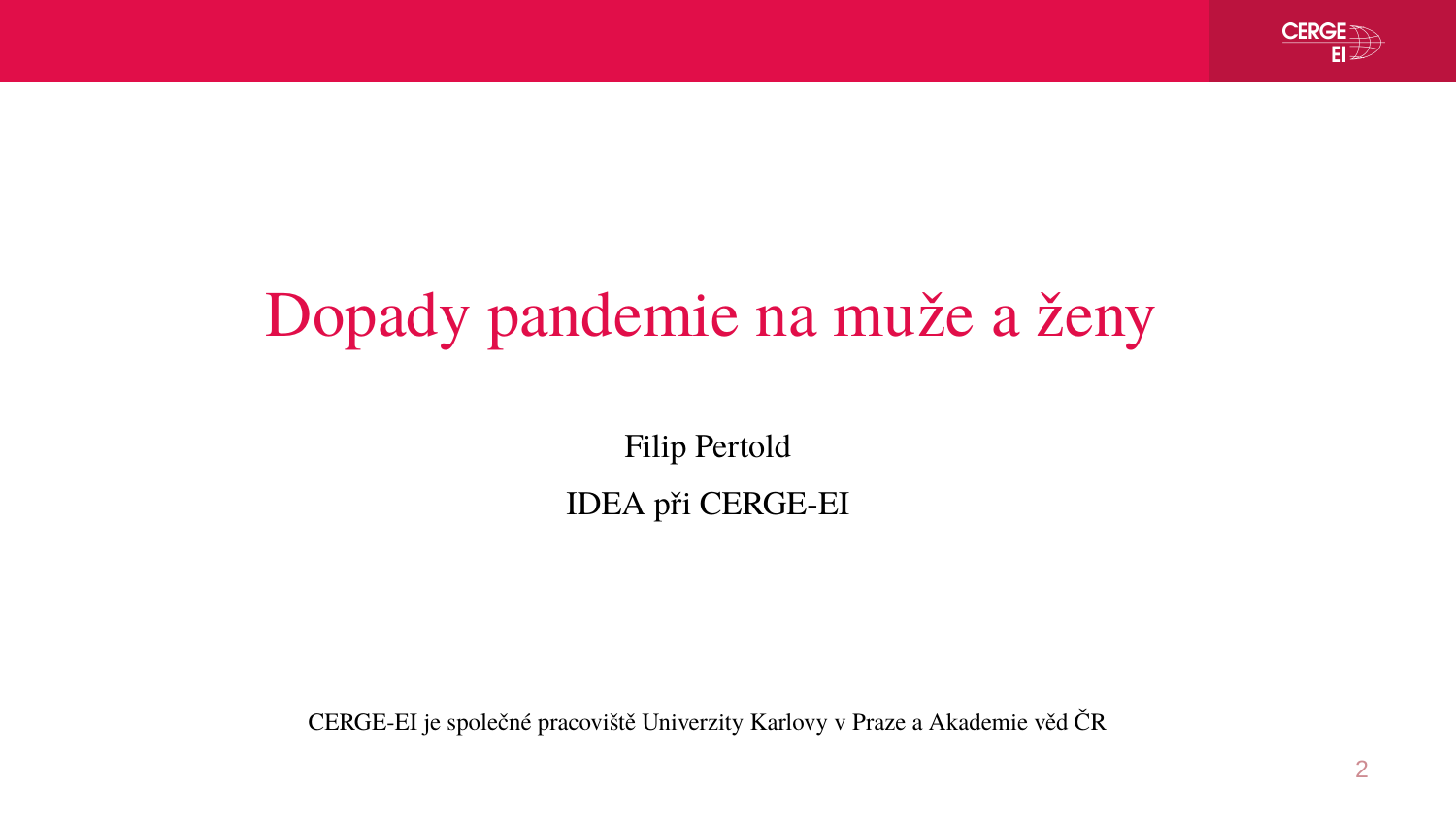

Dopady pandemie na muže a ženy

Filip Pertold
IDEA při CERGE-EI

CERGE-EI je společné pracoviště Univerzity Karlovy v Praze a Akademie věd ČR
2